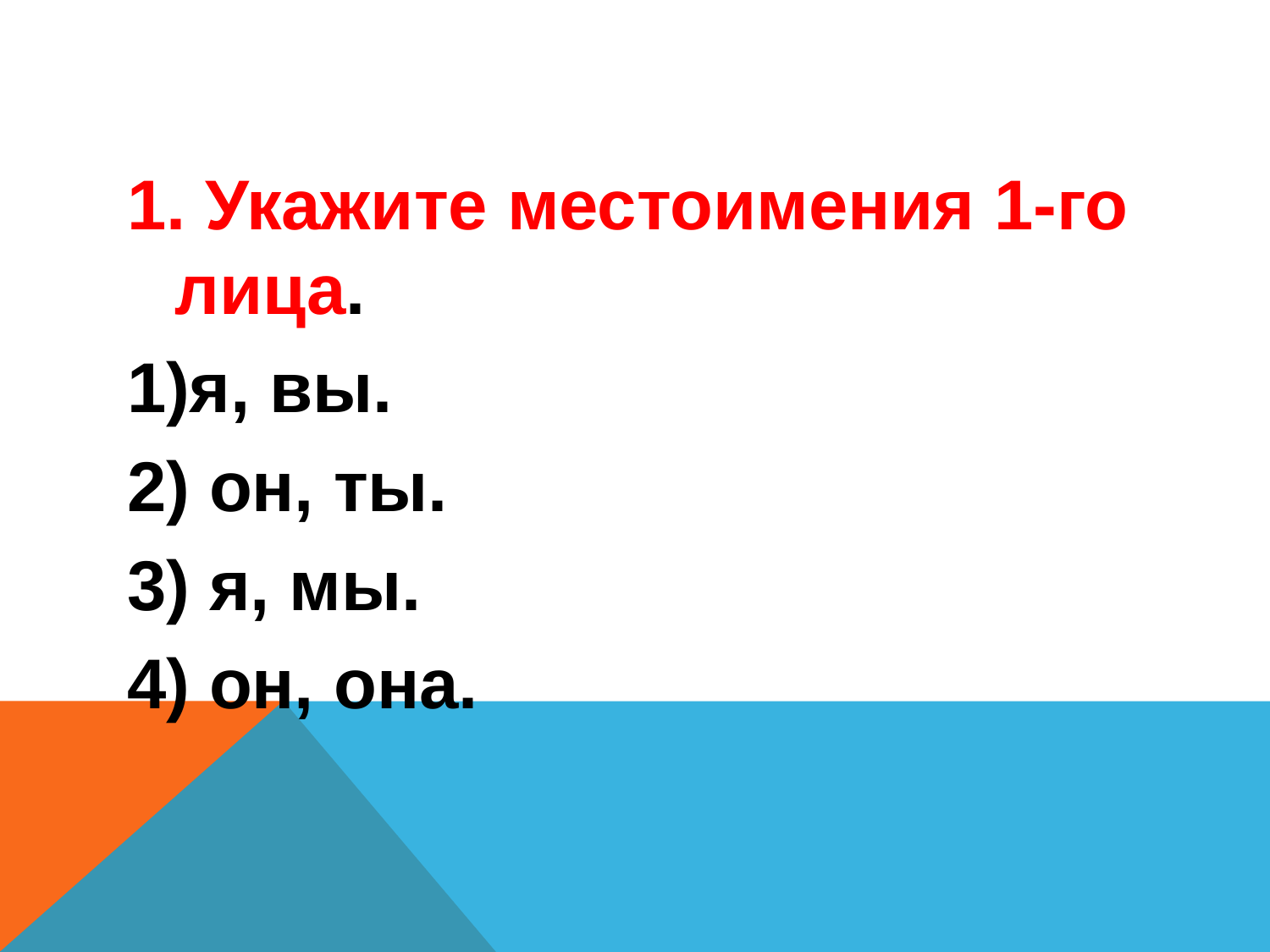

#
1. Укажите местоимения 1-го лица.
1)я, вы.
2) он, ты.
3) я, мы.
4) он, она.